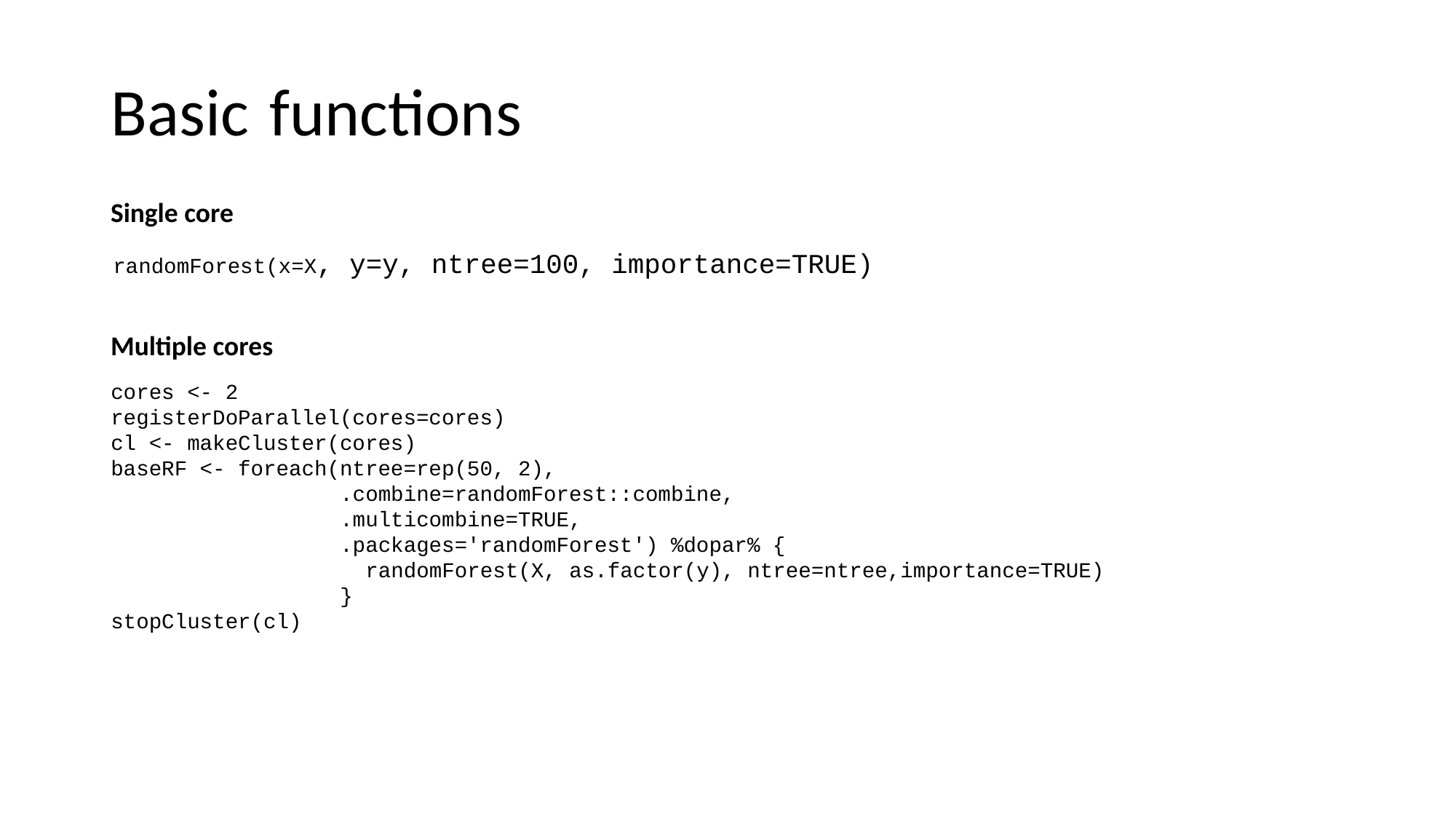

Basic functions
Single core
randomForest(x=X, y=y, ntree=100, importance=TRUE)
Multiple cores
cores <- 2
registerDoParallel(cores=cores)
cl <- makeCluster(cores)
baseRF <- foreach(ntree=rep(50, 2),
                  .combine=randomForest::combine,
                  .multicombine=TRUE,
                  .packages='randomForest') %dopar% {
                    randomForest(X, as.factor(y), ntree=ntree,importance=TRUE)
                  }
stopCluster(cl)